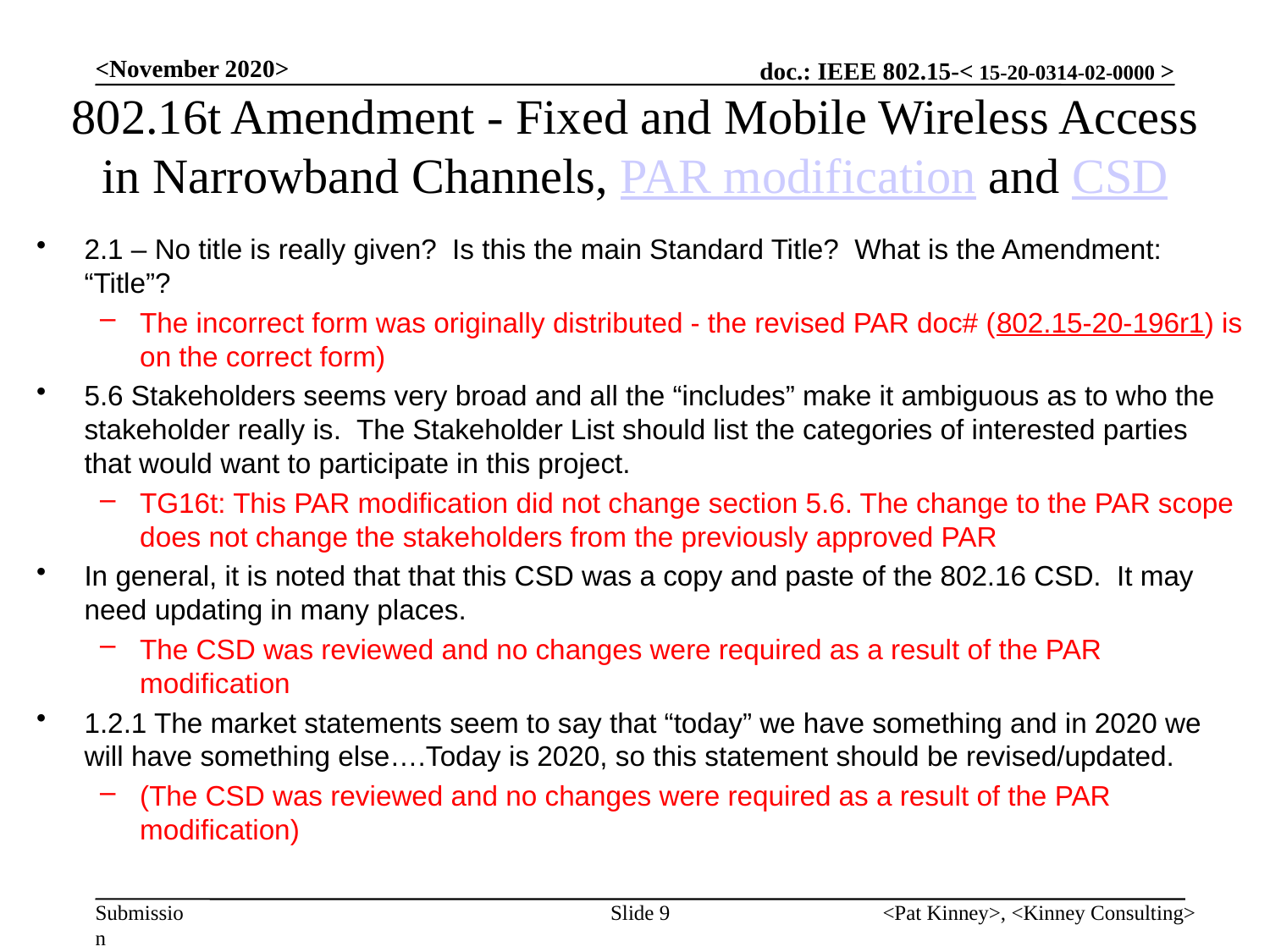

<November 2020>
# 802.16t Amendment - Fixed and Mobile Wireless Access in Narrowband Channels, PAR modification and CSD
2.1 – No title is really given?  Is this the main Standard Title?  What is the Amendment: “Title”?
The incorrect form was originally distributed - the revised PAR doc# (802.15-20-196r1) is on the correct form)
5.6 Stakeholders seems very broad and all the “includes” make it ambiguous as to who the stakeholder really is.  The Stakeholder List should list the categories of interested parties that would want to participate in this project.
TG16t: This PAR modification did not change section 5.6. The change to the PAR scope does not change the stakeholders from the previously approved PAR
In general, it is noted that that this CSD was a copy and paste of the 802.16 CSD.  It may need updating in many places.
The CSD was reviewed and no changes were required as a result of the PAR modification
1.2.1 The market statements seem to say that “today” we have something and in 2020 we will have something else….Today is 2020, so this statement should be revised/updated.
(The CSD was reviewed and no changes were required as a result of the PAR modification)
Slide 9
<Pat Kinney>, <Kinney Consulting>